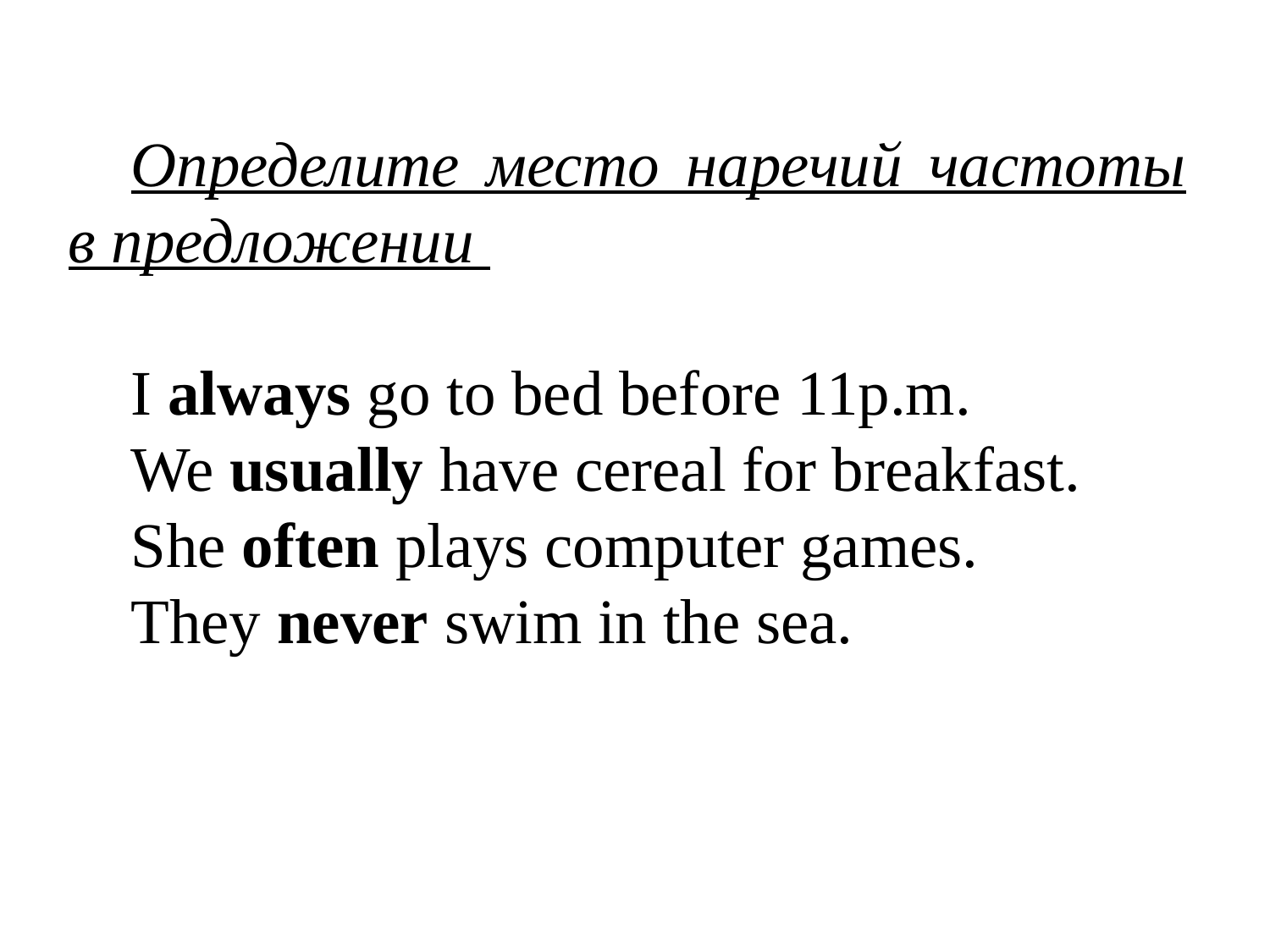

Определите место наречий частоты в предложении

I always go to bed before 11p.m.
We usually have cereal for breakfast.
She often plays computer games.
They never swim in the sea.